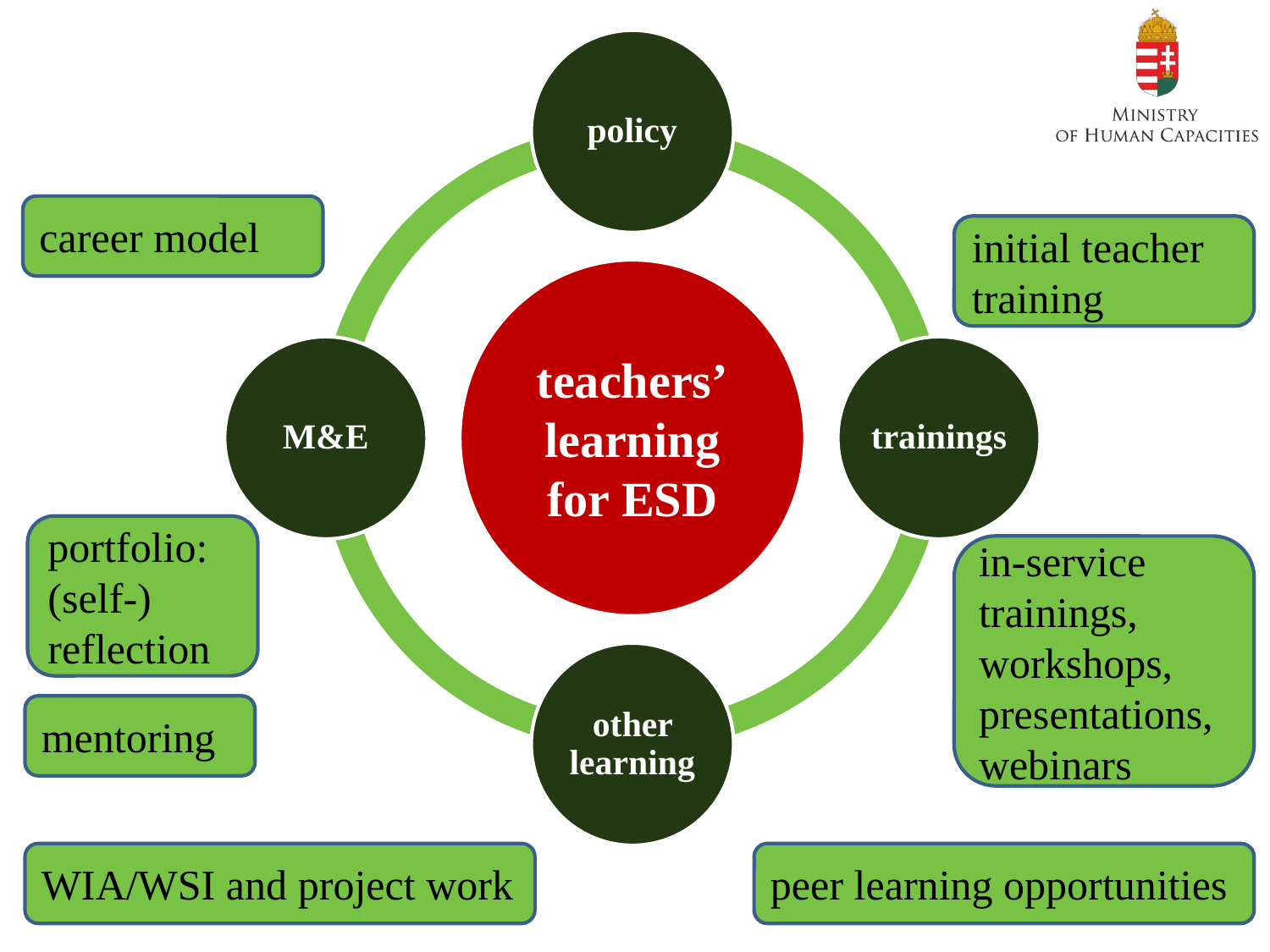

teachers’
learning for ESD
policy
trainings
other learning
M&E
career model
initial teacher training
portfolio: (self-) reflection
in-service trainings, workshops, presentations, webinars
mentoring
WIA/WSI and project work
peer learning opportunities